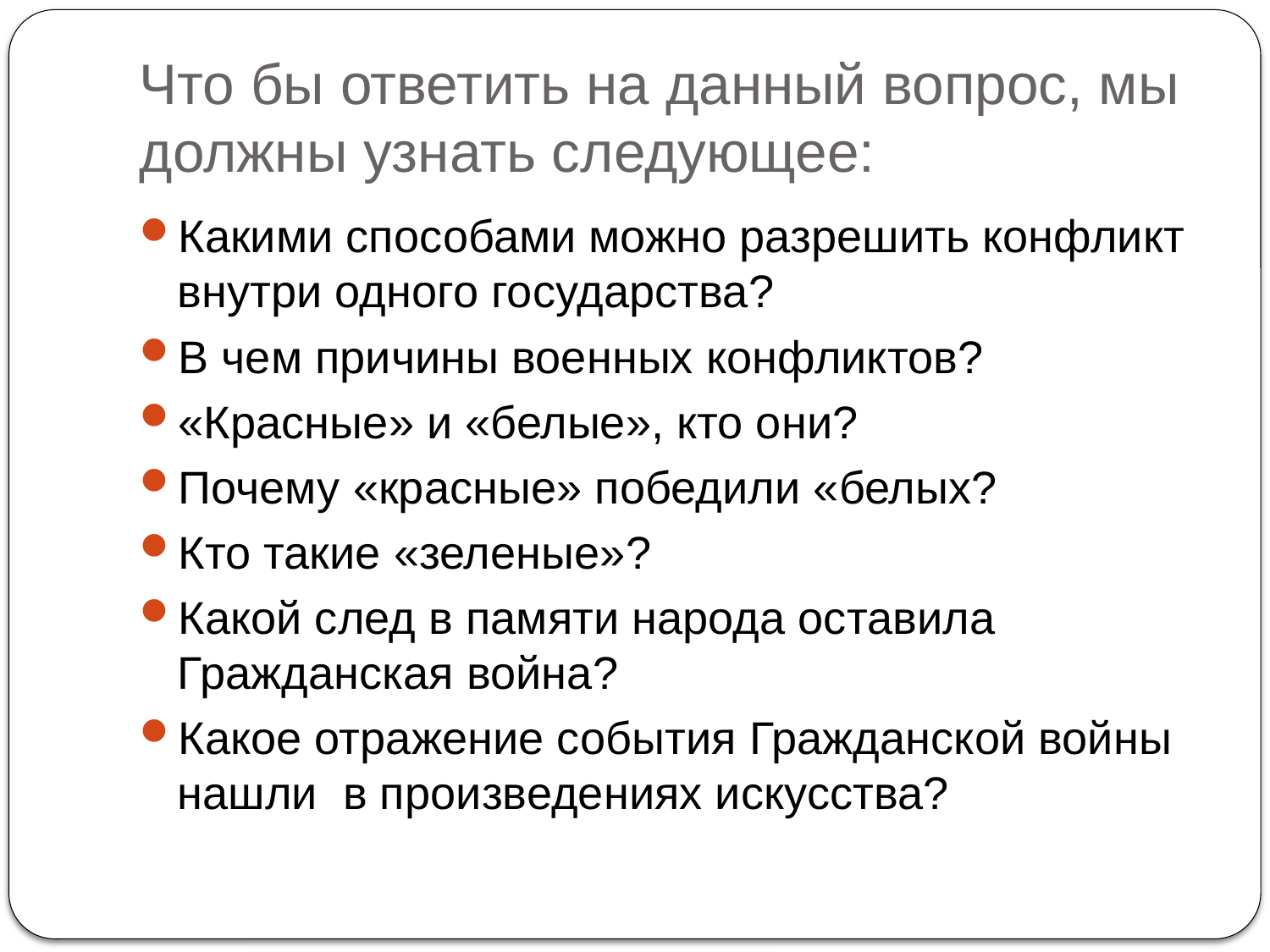

# Что бы ответить на данный вопрос, мы должны узнать следующее:
Какими способами можно разрешить конфликт внутри одного государства?
В чем причины военных конфликтов?
«Красные» и «белые», кто они?
Почему «красные» победили «белых?
Кто такие «зеленые»?
Какой след в памяти народа оставила Гражданская война?
Какое отражение события Гражданской войны нашли  в произведениях искусства?